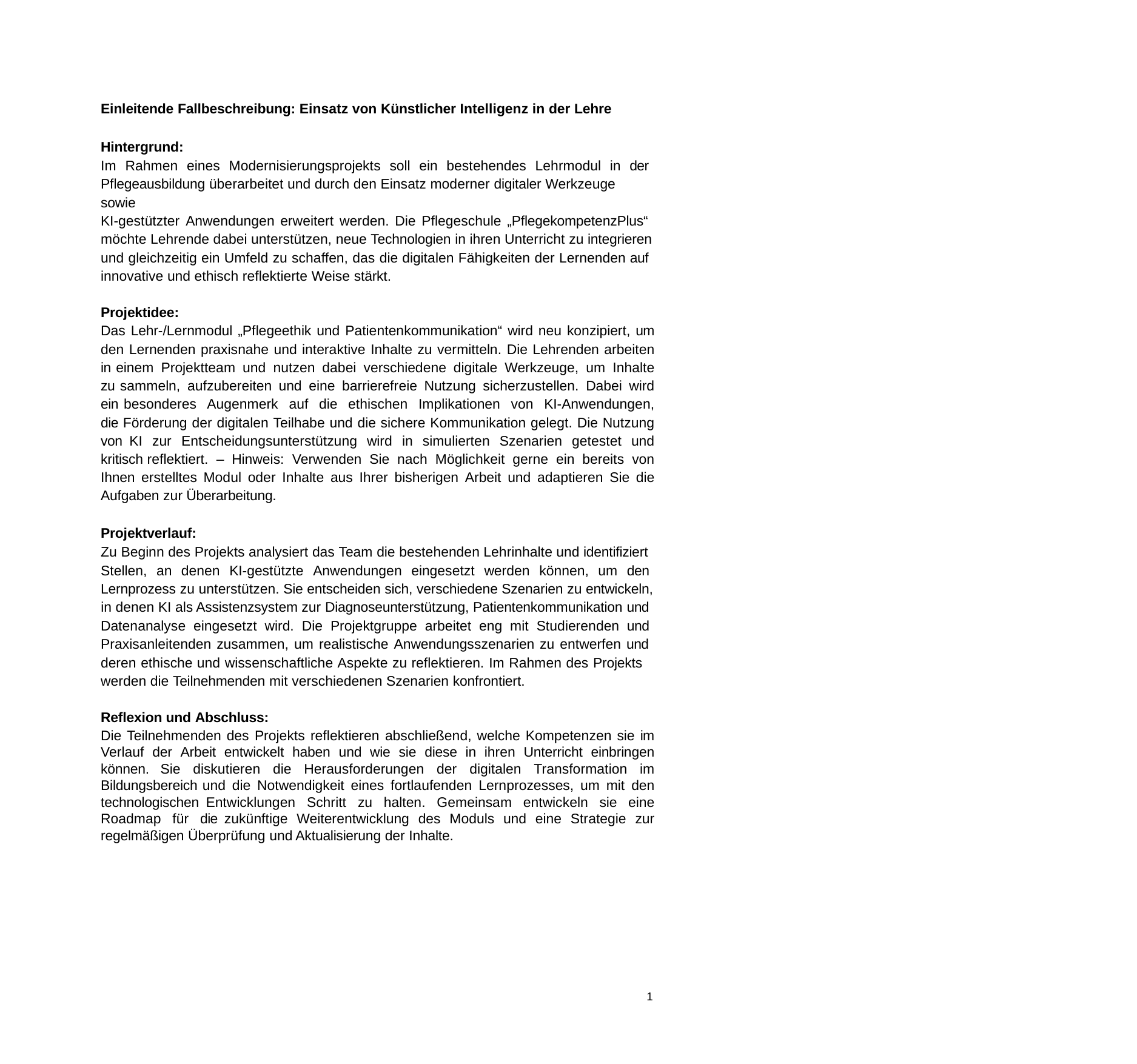

Einleitende Fallbeschreibung: Einsatz von Künstlicher Intelligenz in der Lehre

Hintergrund:
Im Rahmen eines Modernisierungsprojekts soll ein bestehendes Lehrmodul in der Pflegeausbildung überarbeitet und durch den Einsatz moderner digitaler Werkzeuge sowie
KI-gestützter Anwendungen erweitert werden. Die Pflegeschule „PflegekompetenzPlus“ möchte Lehrende dabei unterstützen, neue Technologien in ihren Unterricht zu integrieren
und gleichzeitig ein Umfeld zu schaffen, das die digitalen Fähigkeiten der Lernenden auf innovative und ethisch reflektierte Weise stärkt.

Projektidee:
Das Lehr-/Lernmodul „Pflegeethik und Patientenkommunikation“ wird neu konzipiert, um den Lernenden praxisnahe und interaktive Inhalte zu vermitteln. Die Lehrenden arbeiten in einem Projektteam und nutzen dabei verschiedene digitale Werkzeuge, um Inhalte zu sammeln, aufzubereiten und eine barrierefreie Nutzung sicherzustellen. Dabei wird ein besonderes Augenmerk auf die ethischen Implikationen von KI-Anwendungen, die Förderung der digitalen Teilhabe und die sichere Kommunikation gelegt. Die Nutzung von KI zur Entscheidungsunterstützung wird in simulierten Szenarien getestet und kritisch reflektiert. – Hinweis: Verwenden Sie nach Möglichkeit gerne ein bereits von Ihnen erstelltes Modul oder Inhalte aus Ihrer bisherigen Arbeit und adaptieren Sie die Aufgaben zur Überarbeitung.

Projektverlauf:
Zu Beginn des Projekts analysiert das Team die bestehenden Lehrinhalte und identifiziert Stellen, an denen KI-gestützte Anwendungen eingesetzt werden können, um den
Lernprozess zu unterstützen. Sie entscheiden sich, verschiedene Szenarien zu entwickeln, in denen KI als Assistenzsystem zur Diagnoseunterstützung, Patientenkommunikation und
Datenanalyse eingesetzt wird. Die Projektgruppe arbeitet eng mit Studierenden und Praxisanleitenden zusammen, um realistische Anwendungsszenarien zu entwerfen und
deren ethische und wissenschaftliche Aspekte zu reflektieren. Im Rahmen des Projekts werden die Teilnehmenden mit verschiedenen Szenarien konfrontiert.

Reflexion und Abschluss:
Die Teilnehmenden des Projekts reflektieren abschließend, welche Kompetenzen sie im Verlauf der Arbeit entwickelt haben und wie sie diese in ihren Unterricht einbringen können. Sie diskutieren die Herausforderungen der digitalen Transformation im Bildungsbereich und die Notwendigkeit eines fortlaufenden Lernprozesses, um mit den technologischen Entwicklungen Schritt zu halten. Gemeinsam entwickeln sie eine Roadmap für die zukünftige Weiterentwicklung des Moduls und eine Strategie zur regelmäßigen Überprüfung und Aktualisierung der Inhalte.
1